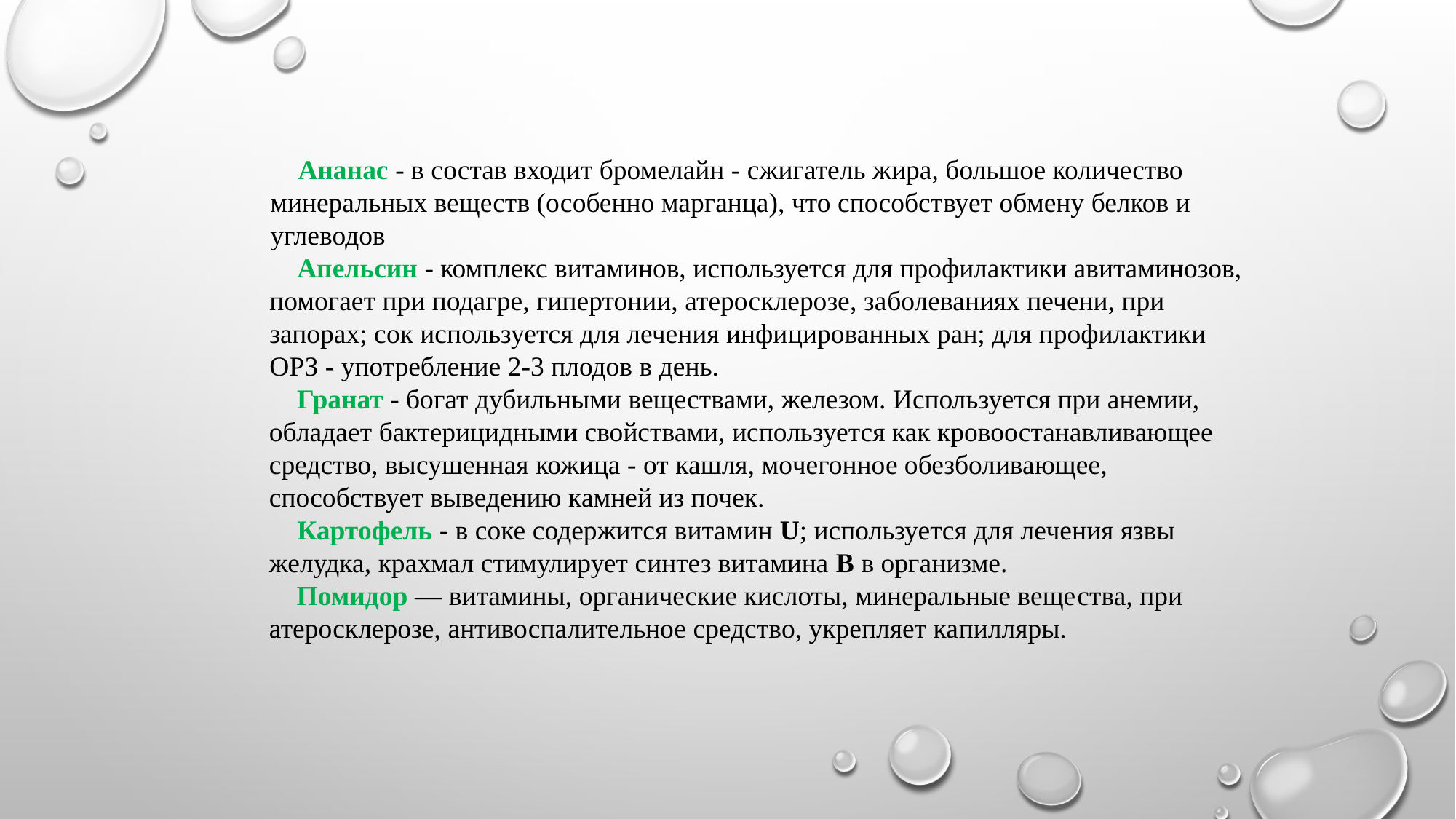

Ананас - в состав входит бромелайн - сжигатель жира, большое количество минеральных веществ (особенно марганца), что способст­вует обмену белков и углеводов
Апельсин - комплекс витаминов, используется для профилактики авитаминозов, помогает при подагре, гипертонии, атеросклерозе, за­болеваниях печени, при запорах; сок используется для лечения инфи­цированных ран; для профилактики ОРЗ - употребление 2-3 плодов в день.
Гранат - богат дубильными веществами, железом. Используется при анемии, обладает бактерицидными свойствами, используется как кровоостанавливающее средство, высушенная кожица - от кашля, мо­чегонное обезболивающее, способствует выведению камней из почек.
Картофель - в соке содержится витамин U; используется для ле­чения язвы желудка, крахмал стимулирует синтез витамина В в орга­низме.
Помидор — витамины, органические кислоты, минеральные веще­ства, при атеросклерозе, антивоспалительное средство, укрепляет ка­пилляры.